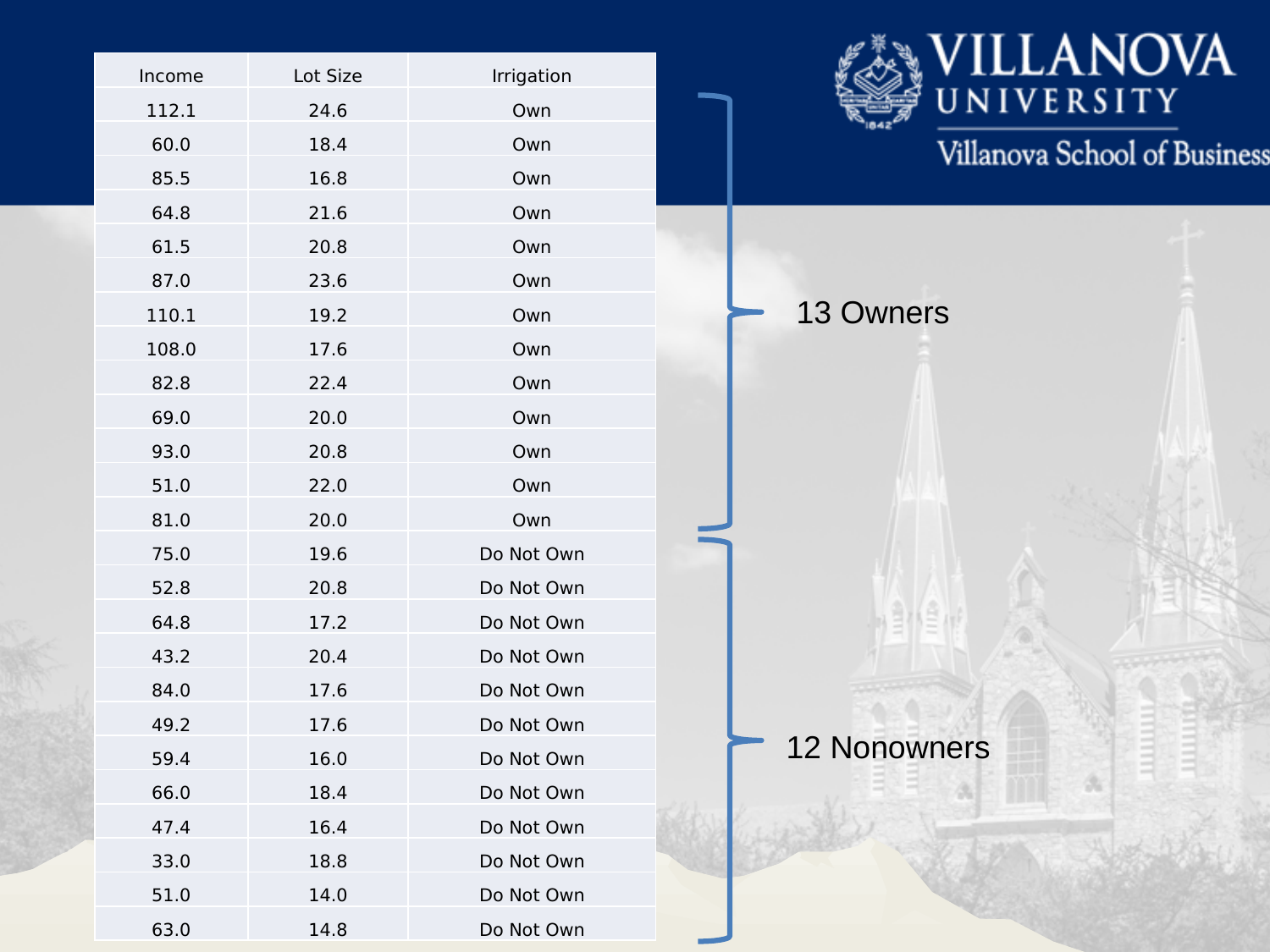

| Income | Lot Size | Irrigation |
| --- | --- | --- |
| 112.1 | 24.6 | Own |
| 60.0 | 18.4 | Own |
| 85.5 | 16.8 | Own |
| 64.8 | 21.6 | Own |
| 61.5 | 20.8 | Own |
| 87.0 | 23.6 | Own |
| 110.1 | 19.2 | Own |
| 108.0 | 17.6 | Own |
| 82.8 | 22.4 | Own |
| 69.0 | 20.0 | Own |
| 93.0 | 20.8 | Own |
| 51.0 | 22.0 | Own |
| 81.0 | 20.0 | Own |
| 75.0 | 19.6 | Do Not Own |
| 52.8 | 20.8 | Do Not Own |
| 64.8 | 17.2 | Do Not Own |
| 43.2 | 20.4 | Do Not Own |
| 84.0 | 17.6 | Do Not Own |
| 49.2 | 17.6 | Do Not Own |
| 59.4 | 16.0 | Do Not Own |
| 66.0 | 18.4 | Do Not Own |
| 47.4 | 16.4 | Do Not Own |
| 33.0 | 18.8 | Do Not Own |
| 51.0 | 14.0 | Do Not Own |
| 63.0 | 14.8 | Do Not Own |

13 Owners

12 Nonowners